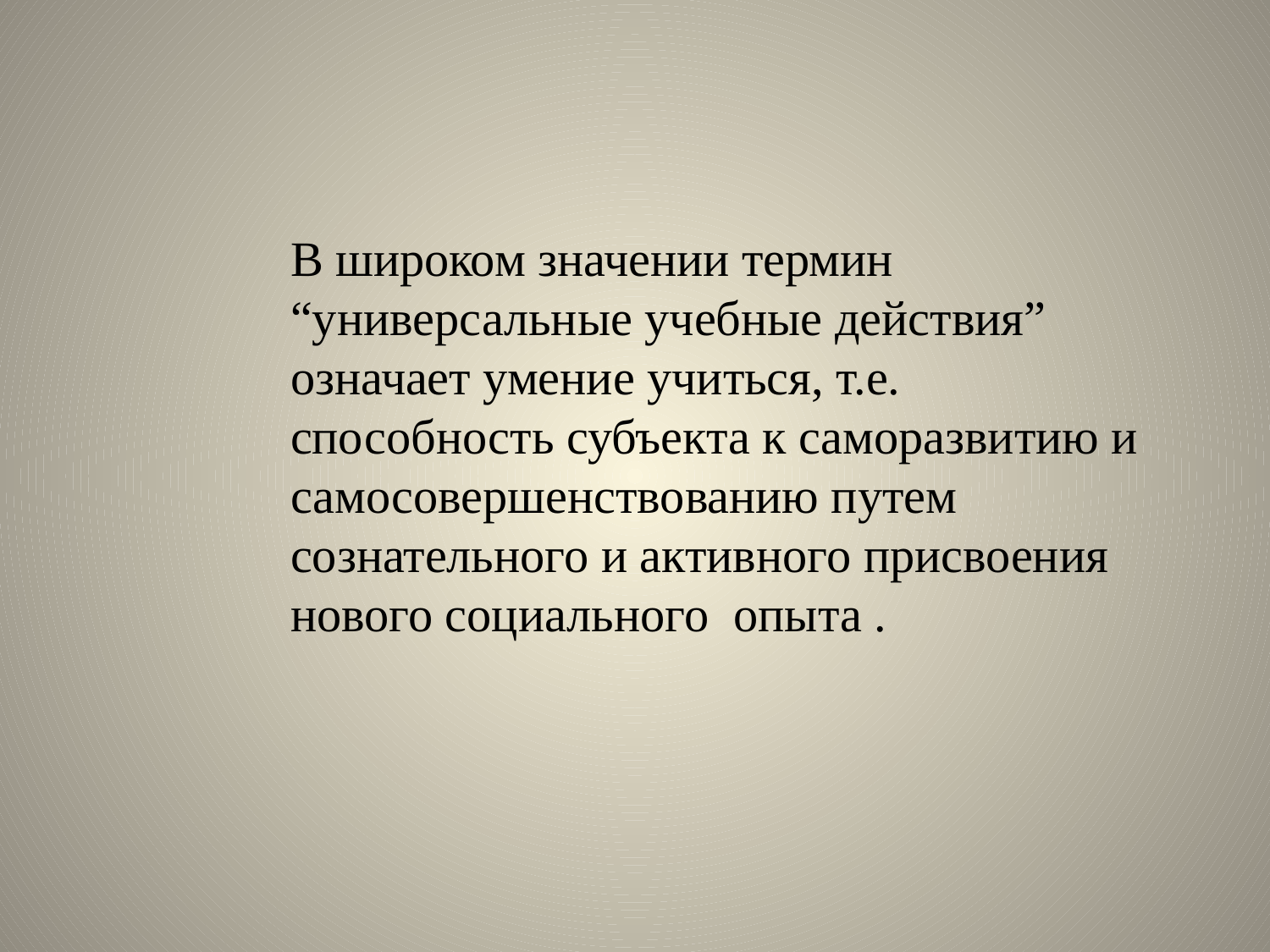

В широком значении термин “универсальные учебные действия” означает умение учиться, т.е. способность субъекта к саморазвитию и самосовершенствованию путем сознательного и активного присвоения нового социального  опыта .